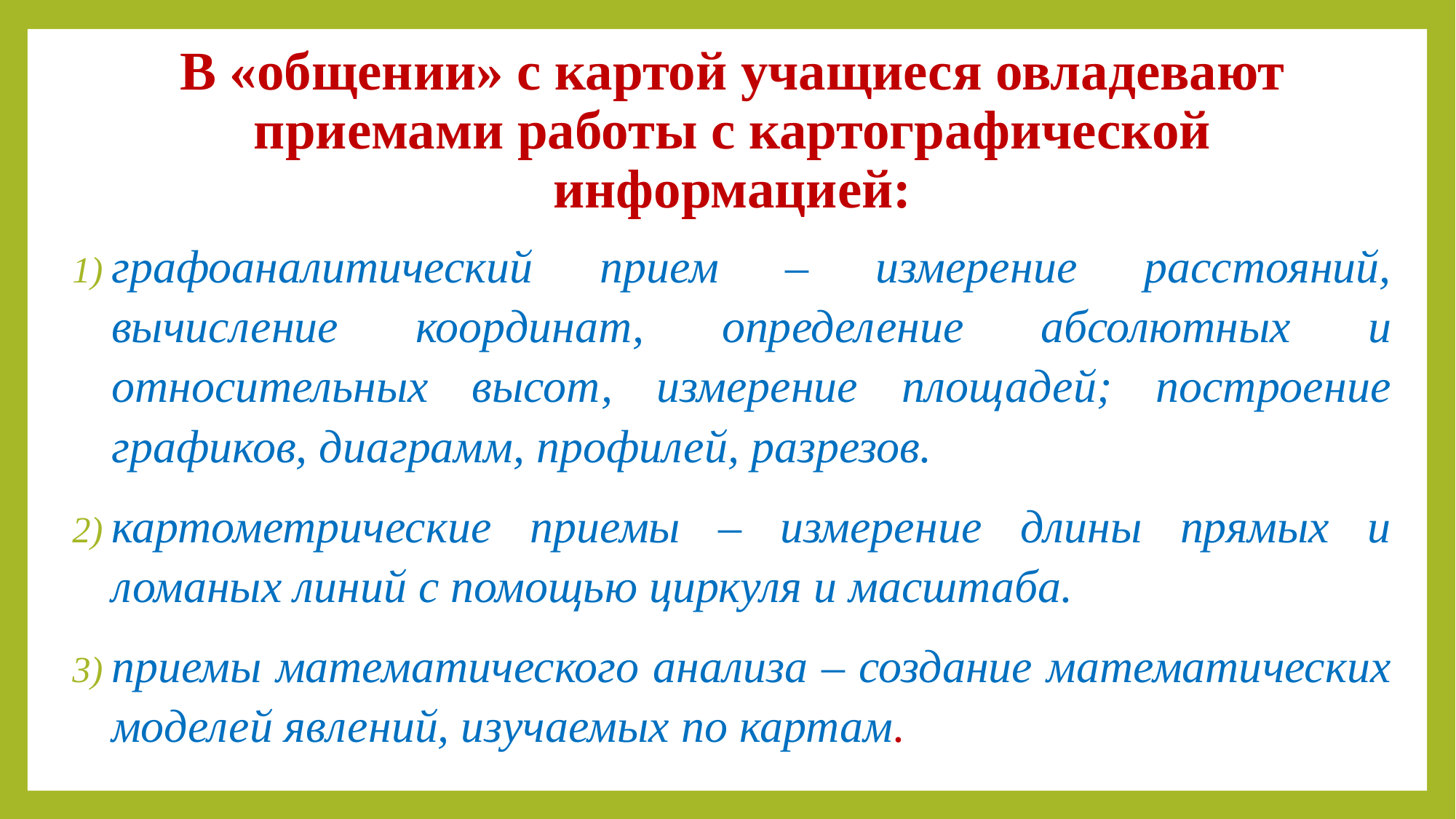

# В «общении» с картой учащиеся овладевают приемами работы с картографической информацией:
графоаналитический прием – измерение расстояний, вычисление координат, определение абсолютных и относительных высот, измерение площадей; построение графиков, диаграмм, профилей, разрезов.
картометрические приемы – измерение длины прямых и ломаных линий с помощью циркуля и масштаба.
приемы математического анализа – создание математических моделей явлений, изучаемых по картам.